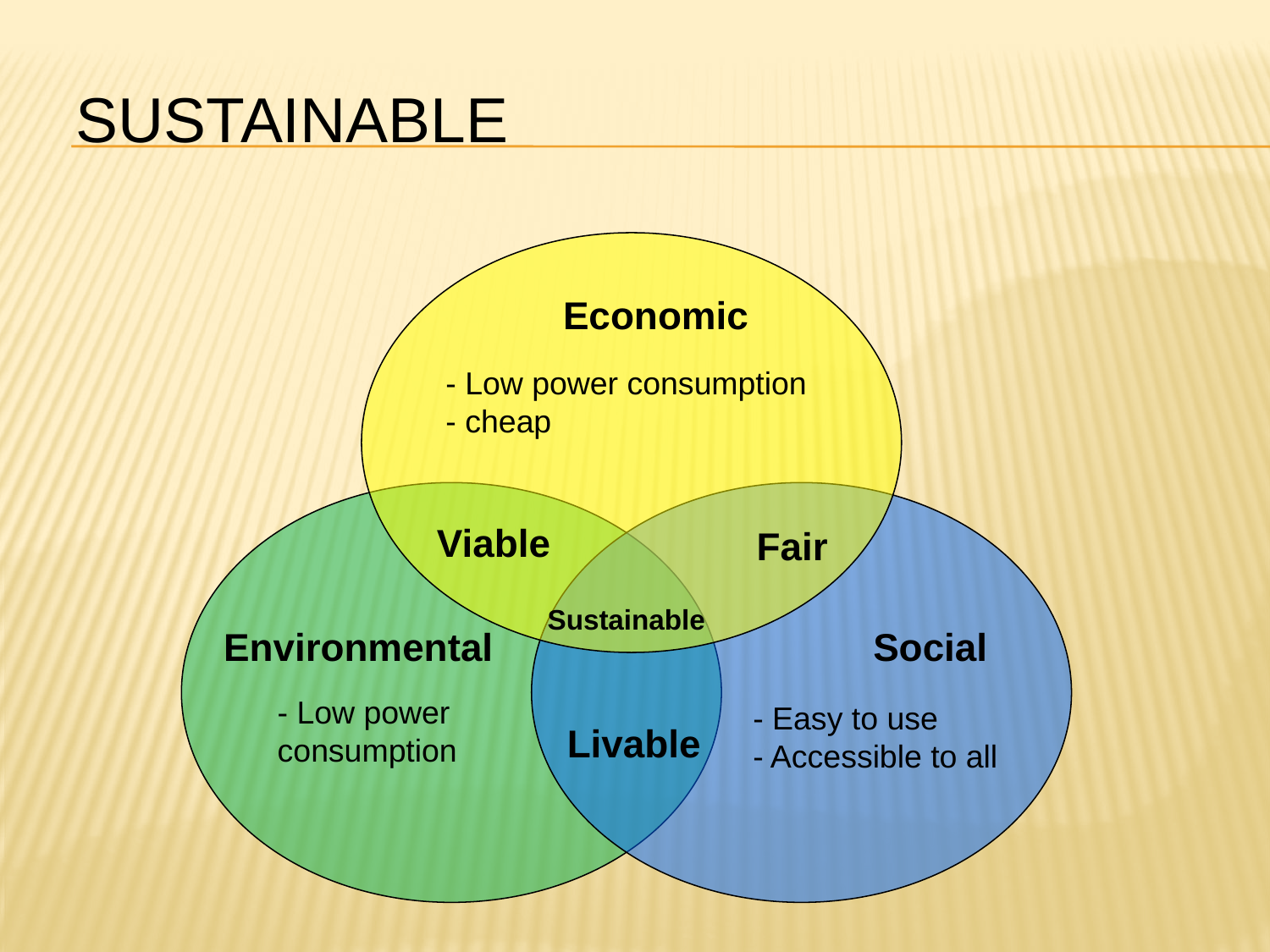

# Sustainable

Economic
- Low power consumption
- cheap

Viable
Fair
Sustainable
Environmental
Social
- Low power consumption
- Easy to use
- Accessible to all
Livable